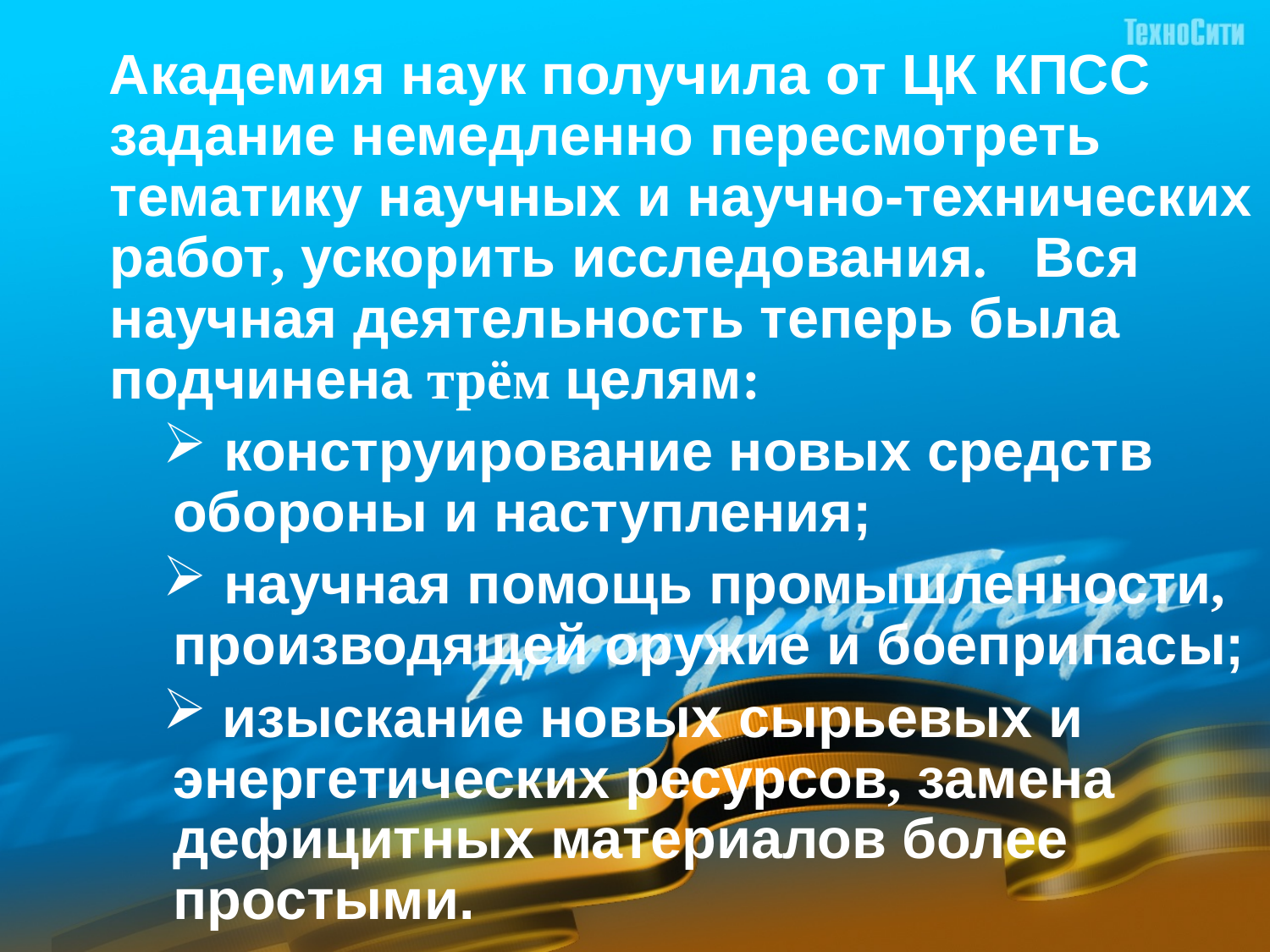

Академия наук получила от ЦК КПСС задание немедленно пересмотреть тематику научных и научно-технических работ, ускорить исследования.   Вся научная деятельность теперь была подчинена трём целям:
 конструирование новых средств     обороны и наступления;
 научная помощь промышленности, производящей оружие и боеприпасы;
 изыскание новых сырьевых и энергетических ресурсов, замена дефицитных материалов более простыми.